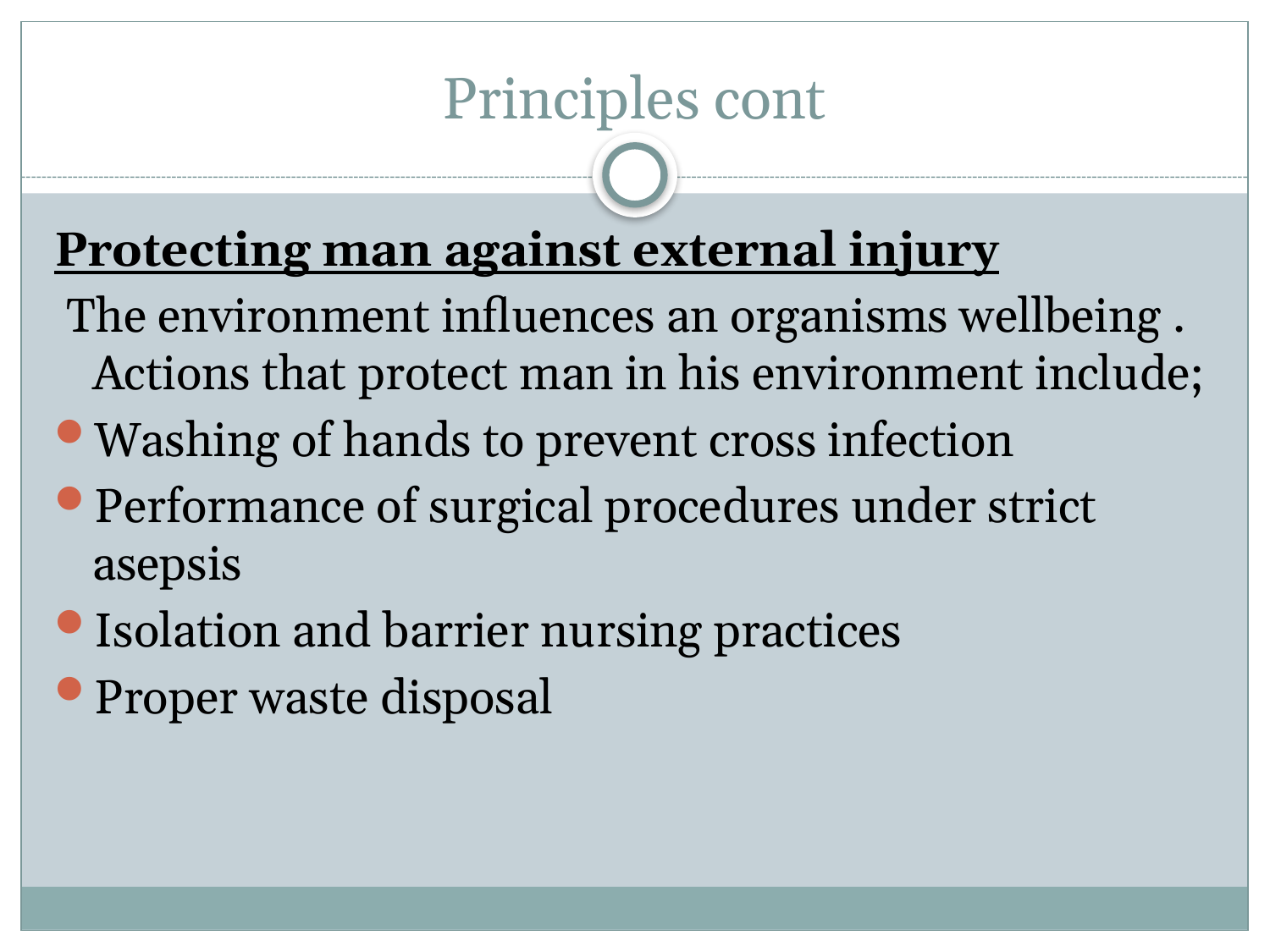

# Principles cont
Protecting man against external injury
 The environment influences an organisms wellbeing . Actions that protect man in his environment include;
Washing of hands to prevent cross infection
Performance of surgical procedures under strict asepsis
Isolation and barrier nursing practices
Proper waste disposal